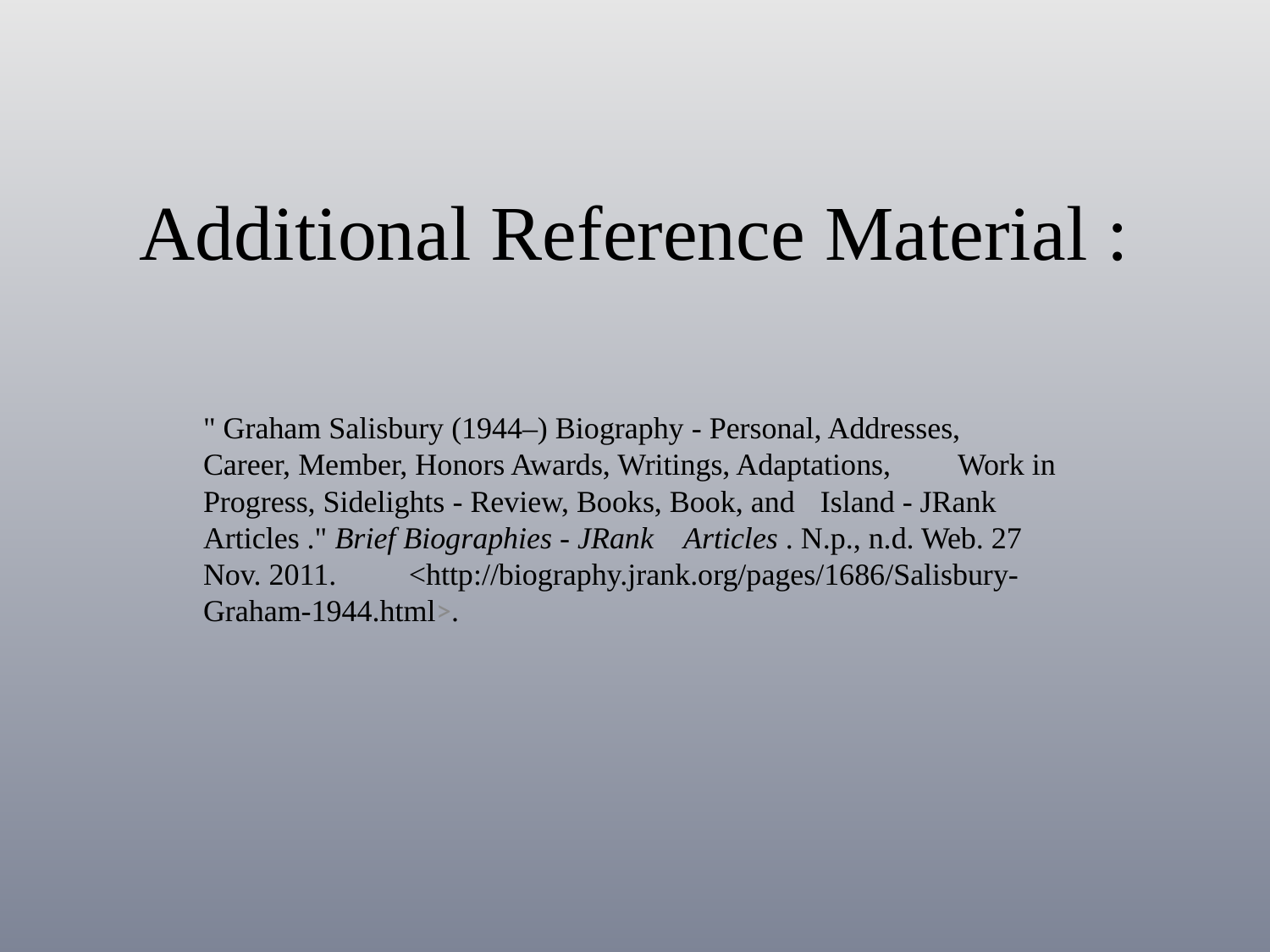

# Additional Reference Material :
" Graham Salisbury (1944–) Biography - Personal, Addresses,   	Career, Member, Honors Awards, Writings, Adaptations, 	Work in Progress, Sidelights - Review, Books, Book, and 	Island - JRank Articles ." Brief Biographies - JRank 	Articles . N.p., n.d. Web. 27 Nov. 2011. 	<http://biography.jrank.org/pages/1686/Salisbury-	Graham-1944.html>.